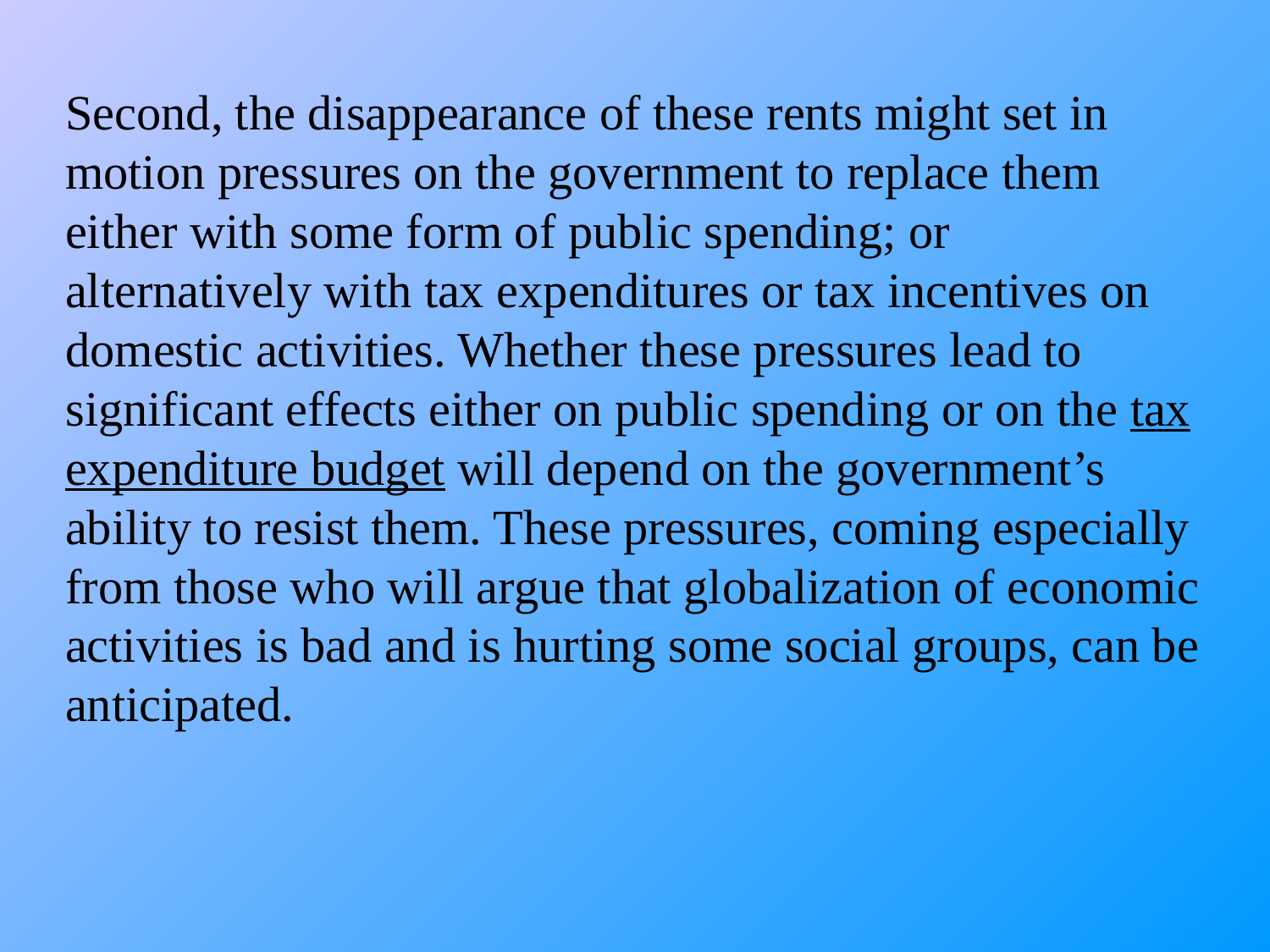

Second, the disappearance of these rents might set in motion pressures on the government to replace them either with some form of public spending; or alternatively with tax expenditures or tax incentives on domestic activities. Whether these pressures lead to significant effects either on public spending or on the tax expenditure budget will depend on the government’s ability to resist them. These pressures, coming especially from those who will argue that globalization of economic activities is bad and is hurting some social groups, can be anticipated.